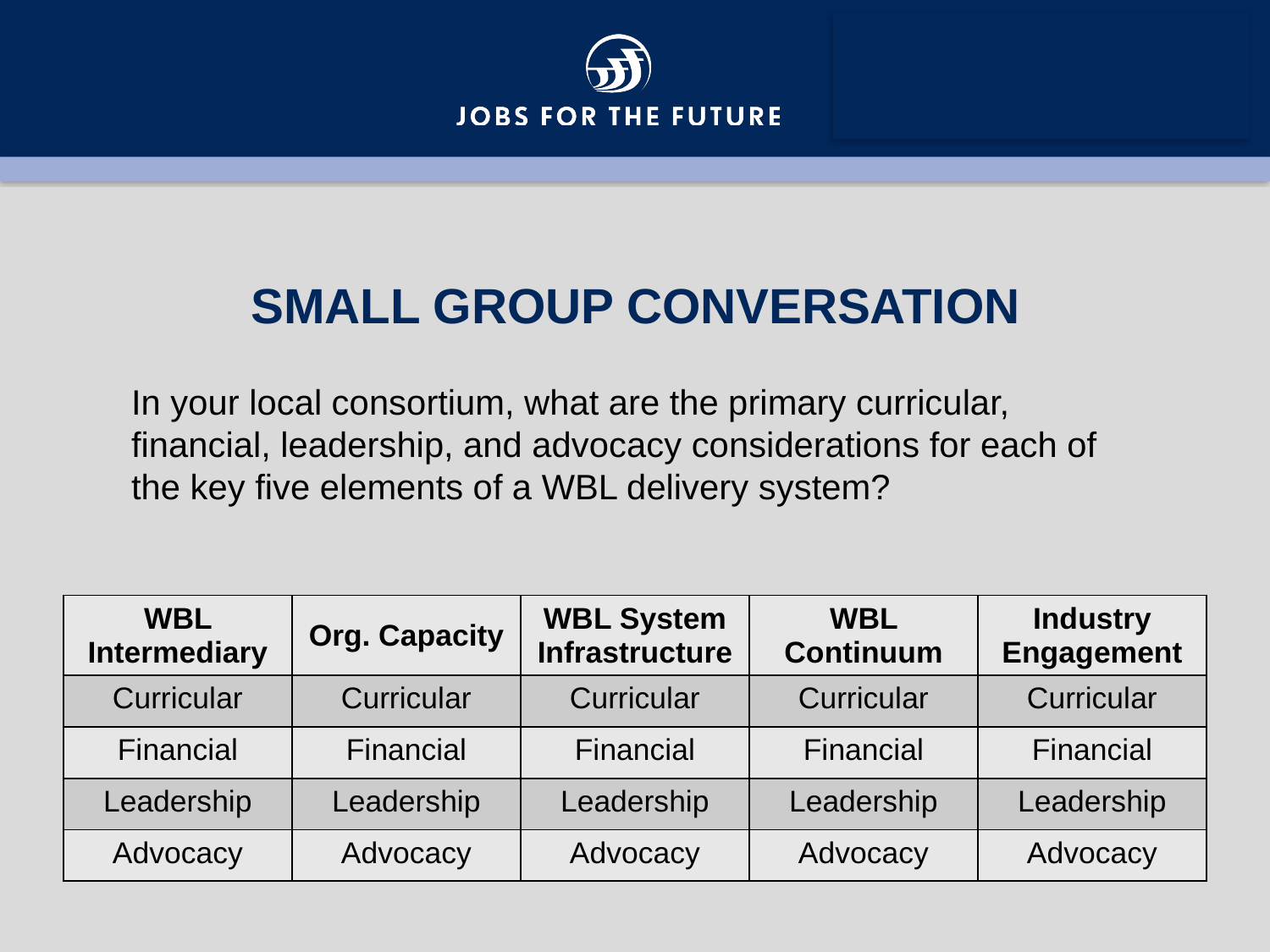

# Small Group CONVERSATION
In your local consortium, what are the primary curricular, financial, leadership, and advocacy considerations for each of the key five elements of a WBL delivery system?

| WBL Intermediary | Org. Capacity | WBL System Infrastructure | WBL Continuum | Industry Engagement |
| --- | --- | --- | --- | --- |
| Curricular | Curricular | Curricular | Curricular | Curricular |
| Financial | Financial | Financial | Financial | Financial |
| Leadership | Leadership | Leadership | Leadership | Leadership |
| Advocacy | Advocacy | Advocacy | Advocacy | Advocacy |